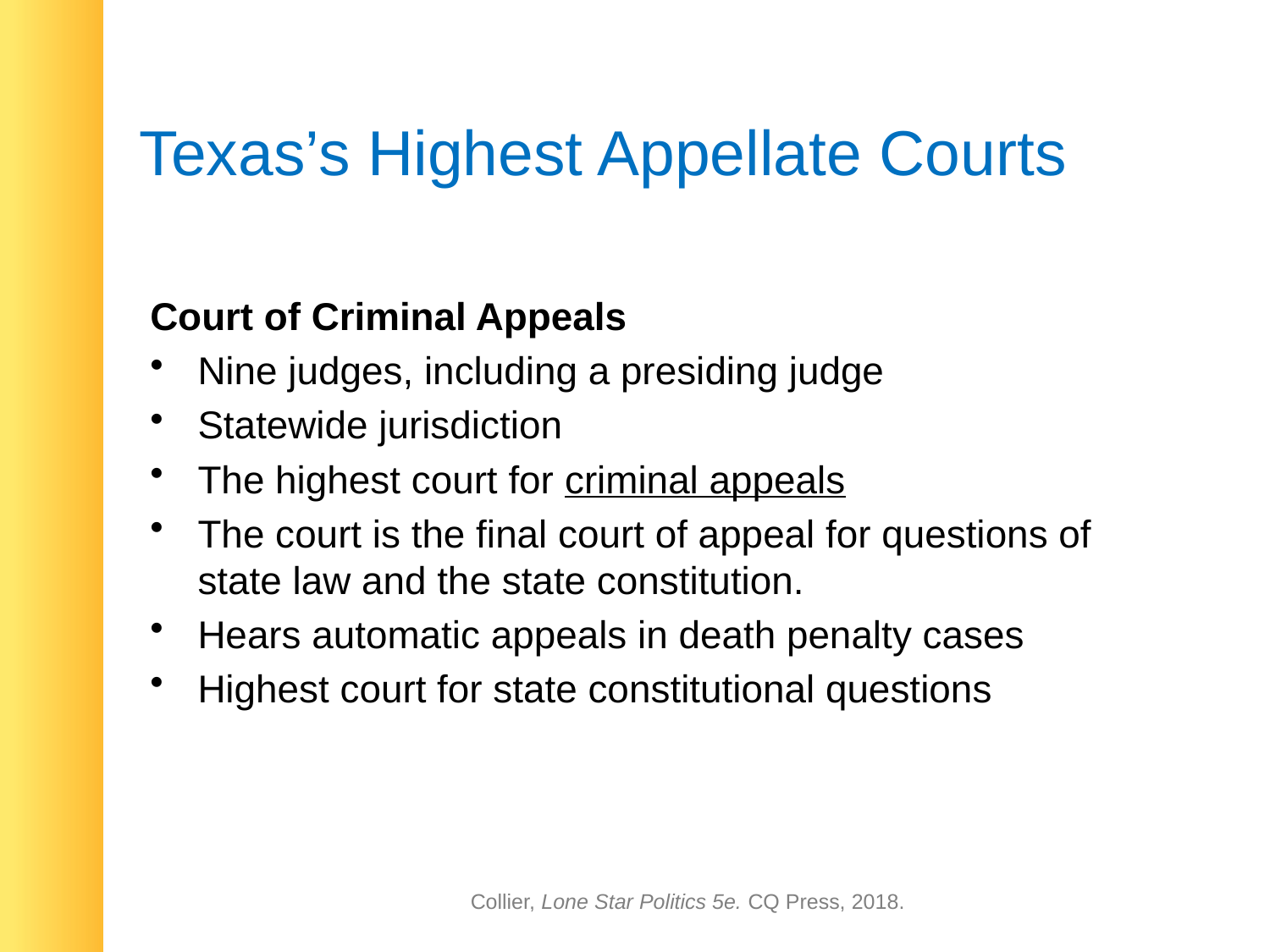

# Texas’s Highest Appellate Courts
Court of Criminal Appeals
Nine judges, including a presiding judge
Statewide jurisdiction
The highest court for criminal appeals
The court is the final court of appeal for questions of state law and the state constitution.
Hears automatic appeals in death penalty cases
Highest court for state constitutional questions
Collier, Lone Star Politics 5e. CQ Press, 2018.